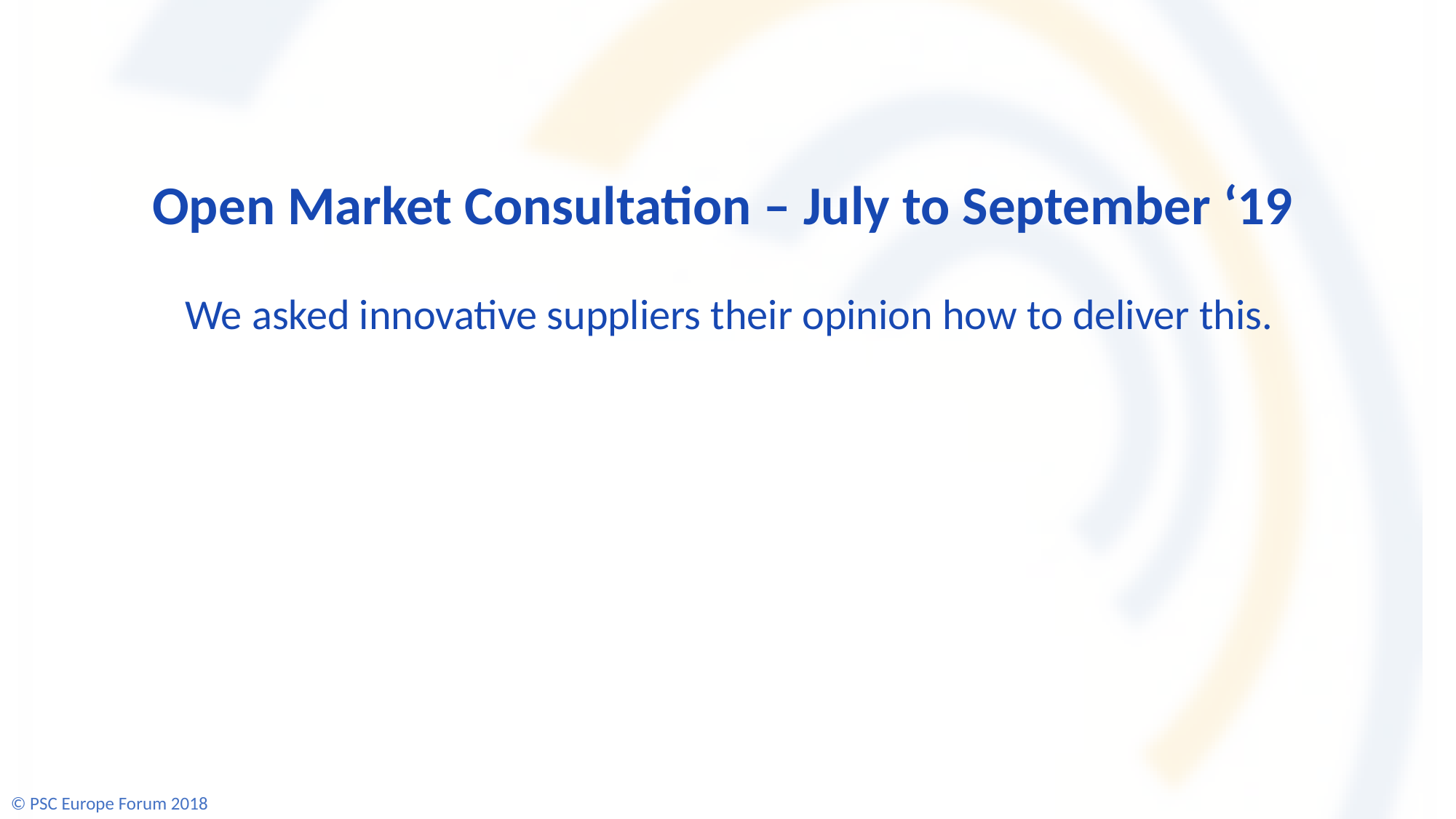

Open Market Consultation – July to September ‘19

We asked innovative suppliers their opinion how to deliver this.